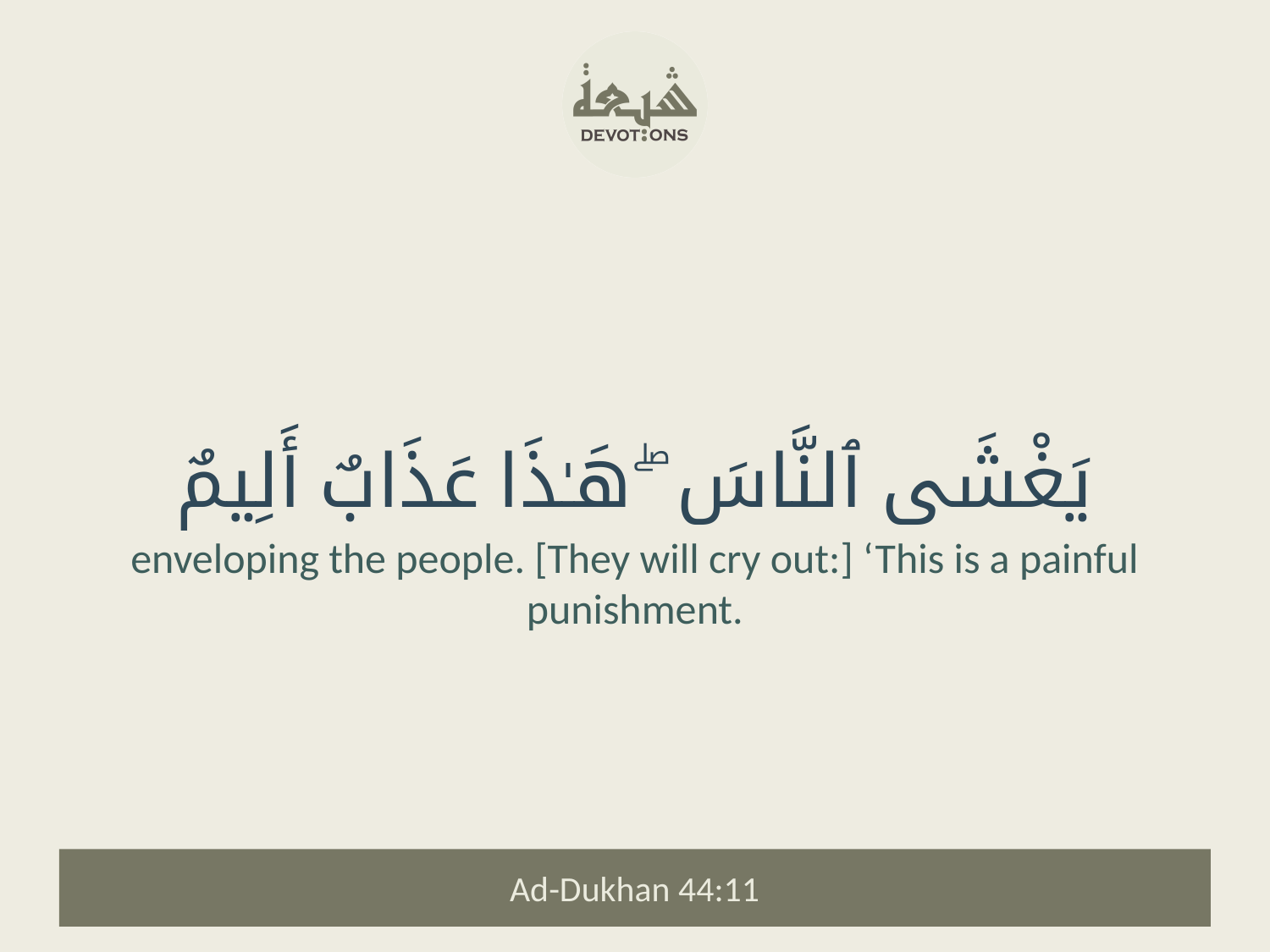

يَغْشَى ٱلنَّاسَ ۖ هَـٰذَا عَذَابٌ أَلِيمٌ
enveloping the people. [They will cry out:] ‘This is a painful punishment.
Ad-Dukhan 44:11